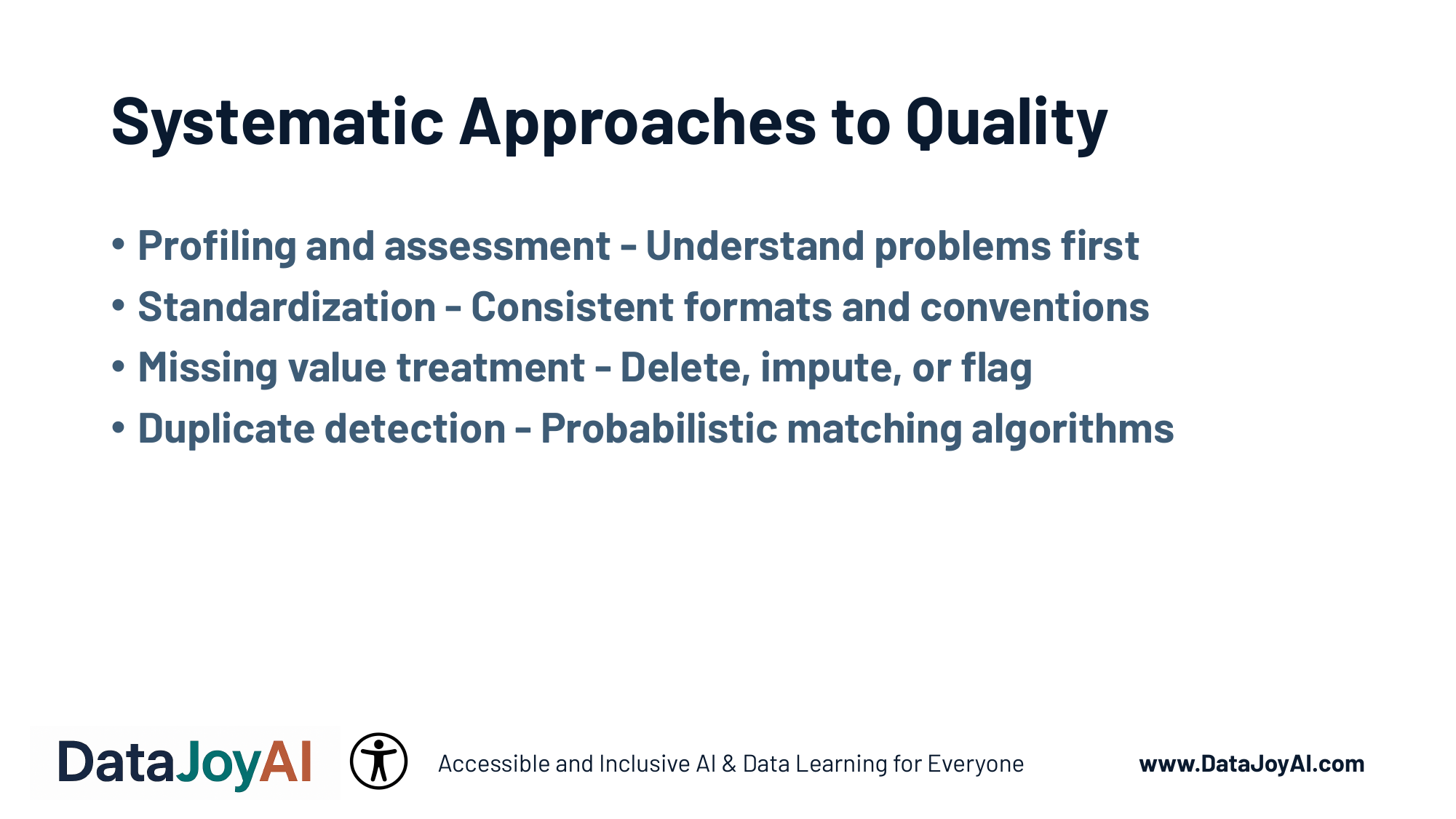

# Systematic Approaches to Quality
Profiling and assessment - Understand problems first
Standardization - Consistent formats and conventions
Missing value treatment - Delete, impute, or flag
Duplicate detection - Probabilistic matching algorithms